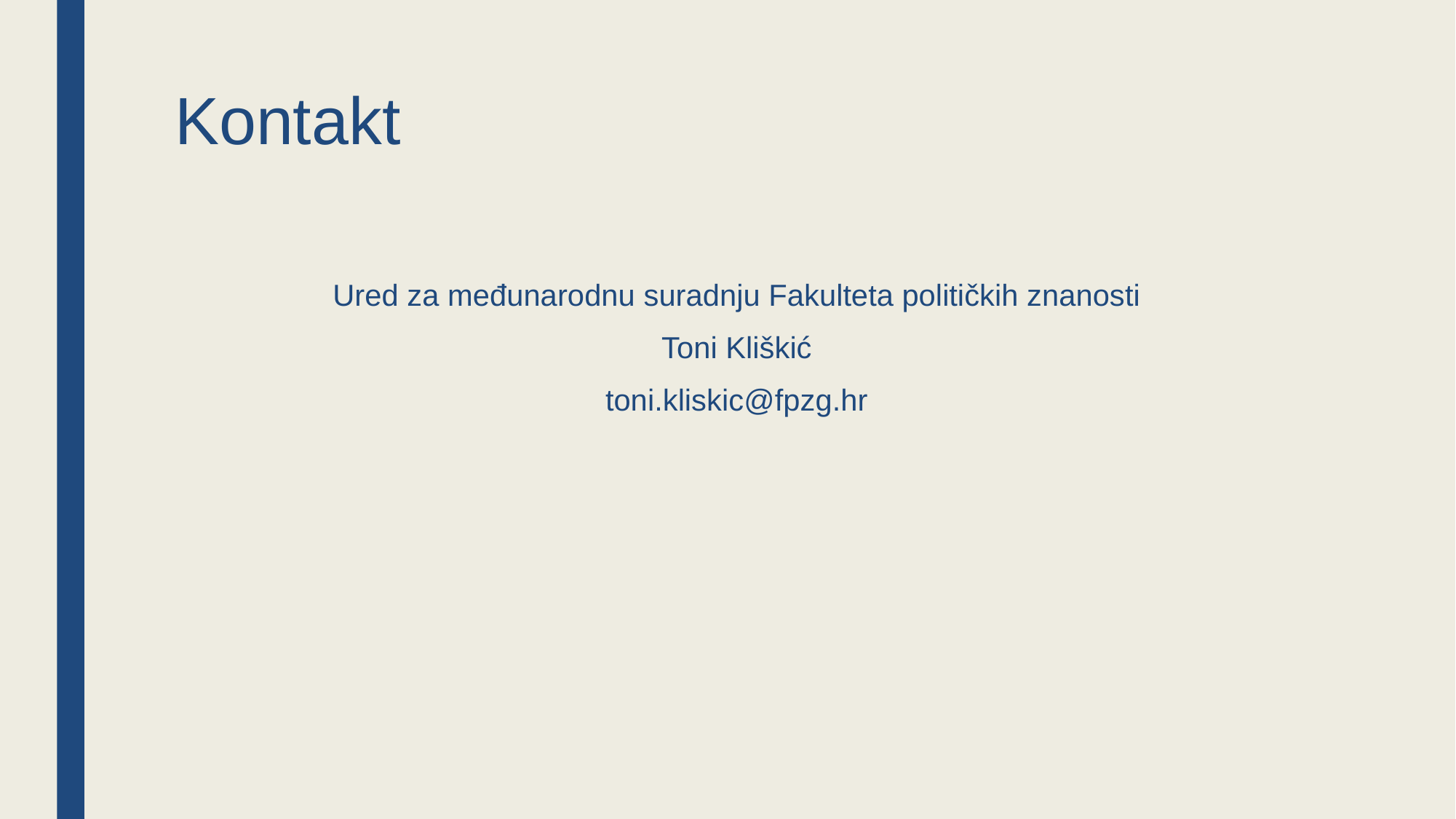

# Kontakt
Ured za međunarodnu suradnju Fakulteta političkih znanosti
Toni Kliškić
toni.kliskic@fpzg.hr